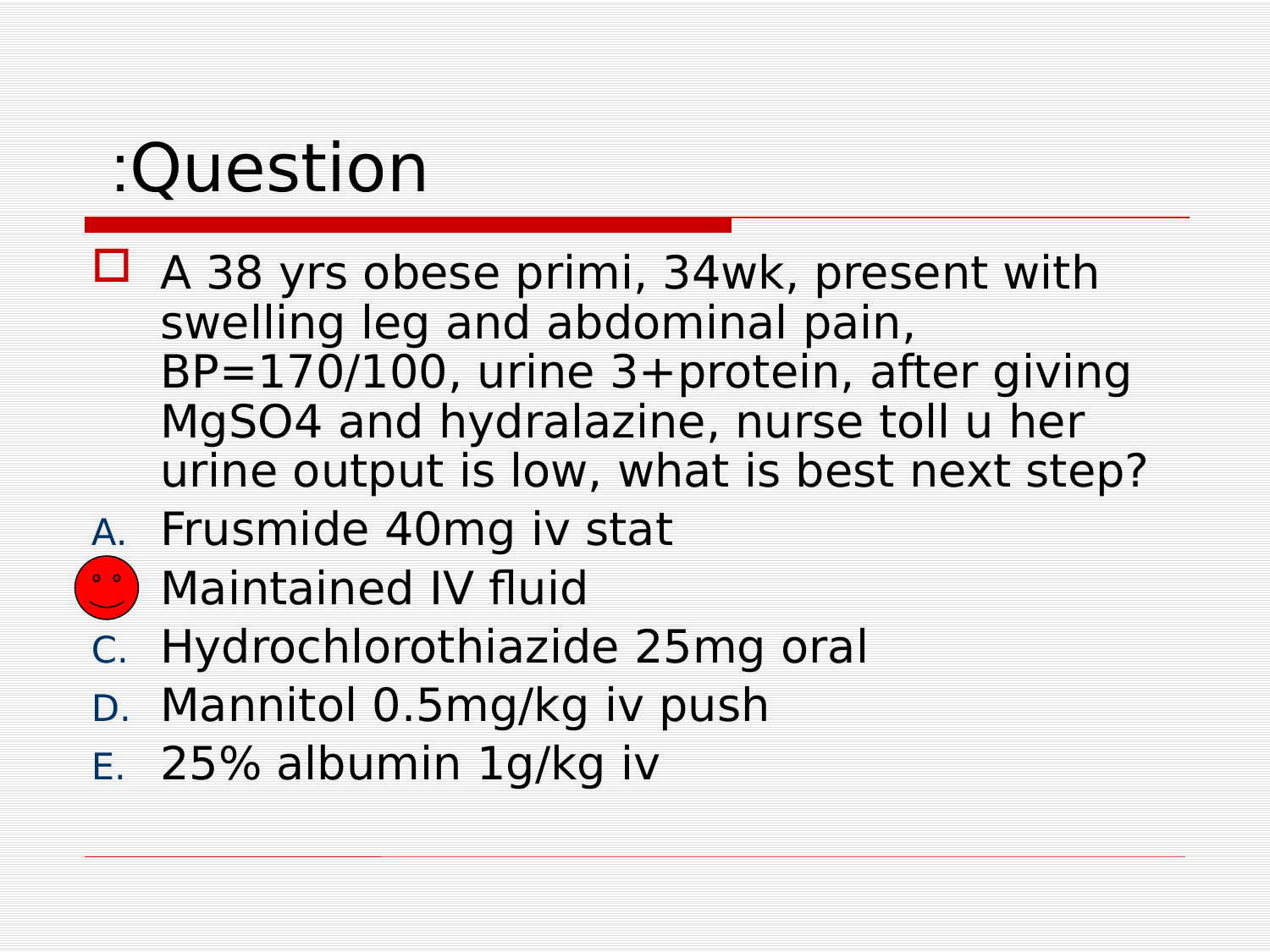

# Question:
A 38 yrs obese primi, 34wk, present with swelling leg and abdominal pain, BP=170/100, urine 3+protein, after giving MgSO4 and hydralazine, nurse toll u her urine output is low, what is best next step?
Frusmide 40mg iv stat
Maintained IV fluid
Hydrochlorothiazide 25mg oral
Mannitol 0.5mg/kg iv push
25% albumin 1g/kg iv